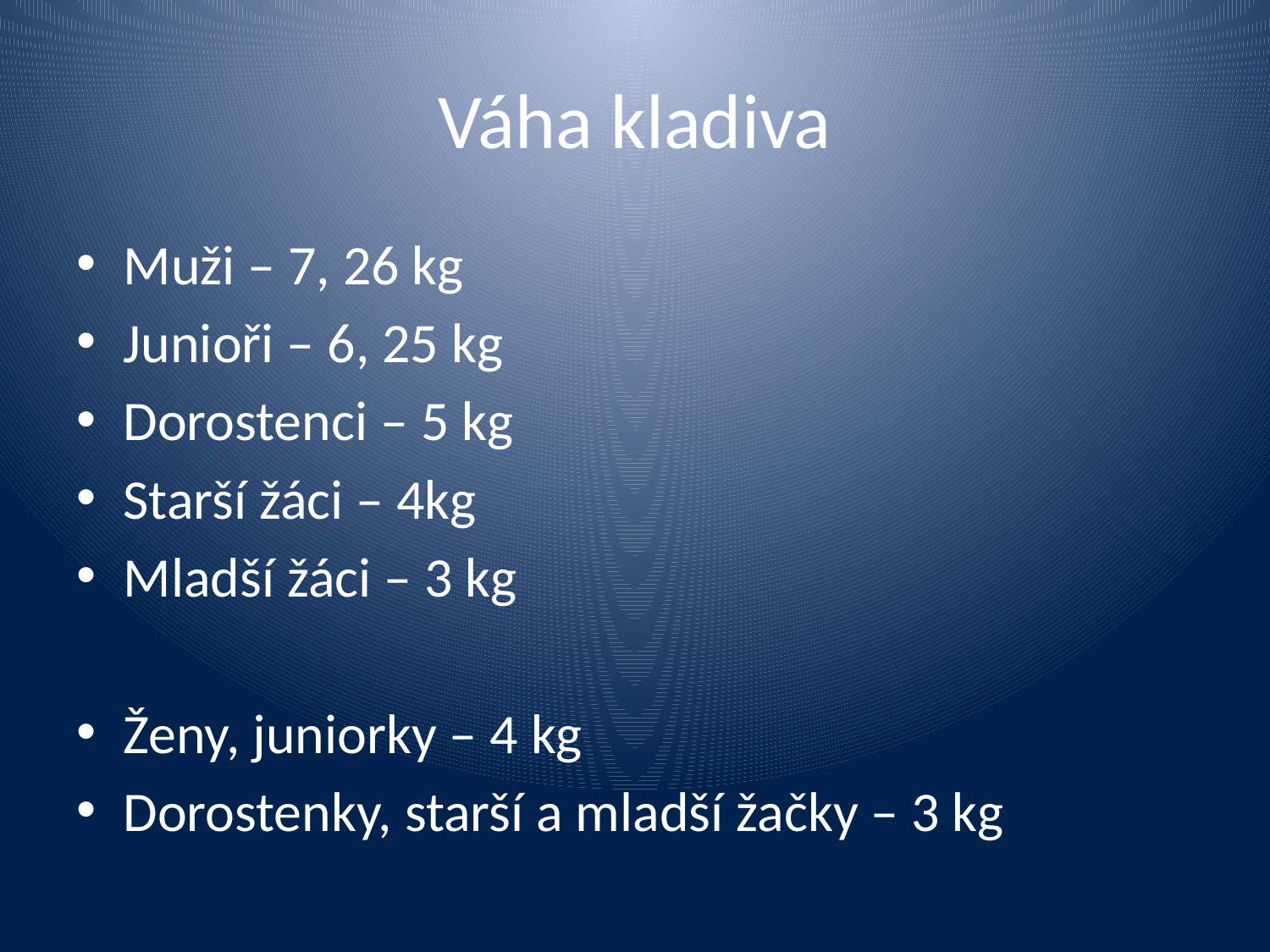

# Váha kladiva
Muži – 7, 26 kg
Junioři – 6, 25 kg
Dorostenci – 5 kg
Starší žáci – 4kg
Mladší žáci – 3 kg

Ženy, juniorky – 4 kg
Dorostenky, starší a mladší žačky – 3 kg